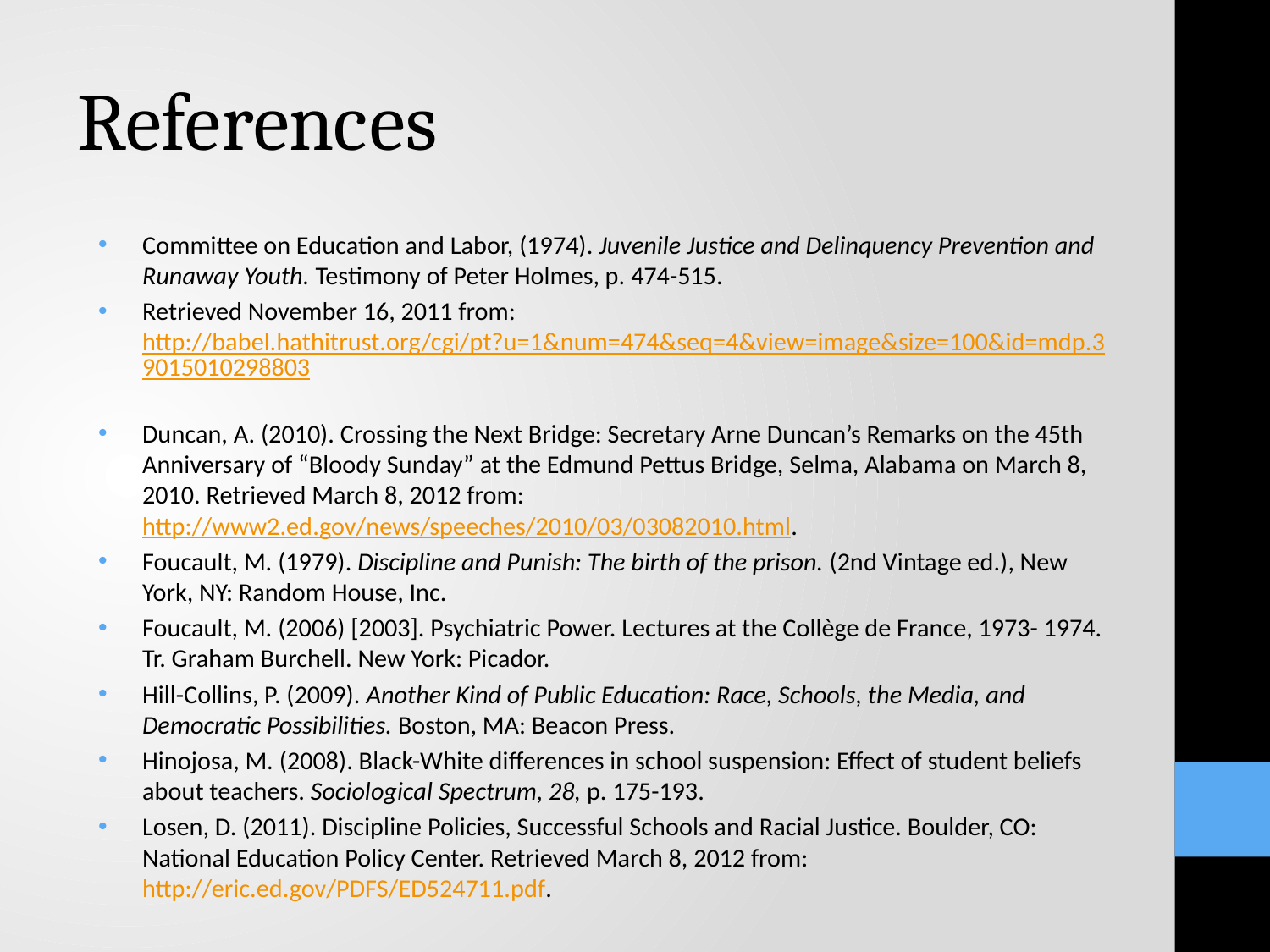

# References
Committee on Education and Labor, (1974). Juvenile Justice and Delinquency Prevention and Runaway Youth. Testimony of Peter Holmes, p. 474-515.
Retrieved November 16, 2011 from: http://babel.hathitrust.org/cgi/pt?u=1&num=474&seq=4&view=image&size=100&id=mdp.39015010298803
Duncan, A. (2010). Crossing the Next Bridge: Secretary Arne Duncan’s Remarks on the 45th Anniversary of “Bloody Sunday” at the Edmund Pettus Bridge, Selma, Alabama on March 8, 2010. Retrieved March 8, 2012 from: http://www2.ed.gov/news/speeches/2010/03/03082010.html.
Foucault, M. (1979). Discipline and Punish: The birth of the prison. (2nd Vintage ed.), New York, NY: Random House, Inc.
Foucault, M. (2006) [2003]. Psychiatric Power. Lectures at the Collège de France, 1973- 1974. Tr. Graham Burchell. New York: Picador.
Hill-Collins, P. (2009). Another Kind of Public Education: Race, Schools, the Media, and Democratic Possibilities. Boston, MA: Beacon Press.
Hinojosa, M. (2008). Black-White differences in school suspension: Effect of student beliefs about teachers. Sociological Spectrum, 28, p. 175-193.
Losen, D. (2011). Discipline Policies, Successful Schools and Racial Justice. Boulder, CO: National Education Policy Center. Retrieved March 8, 2012 from: http://eric.ed.gov/PDFS/ED524711.pdf.